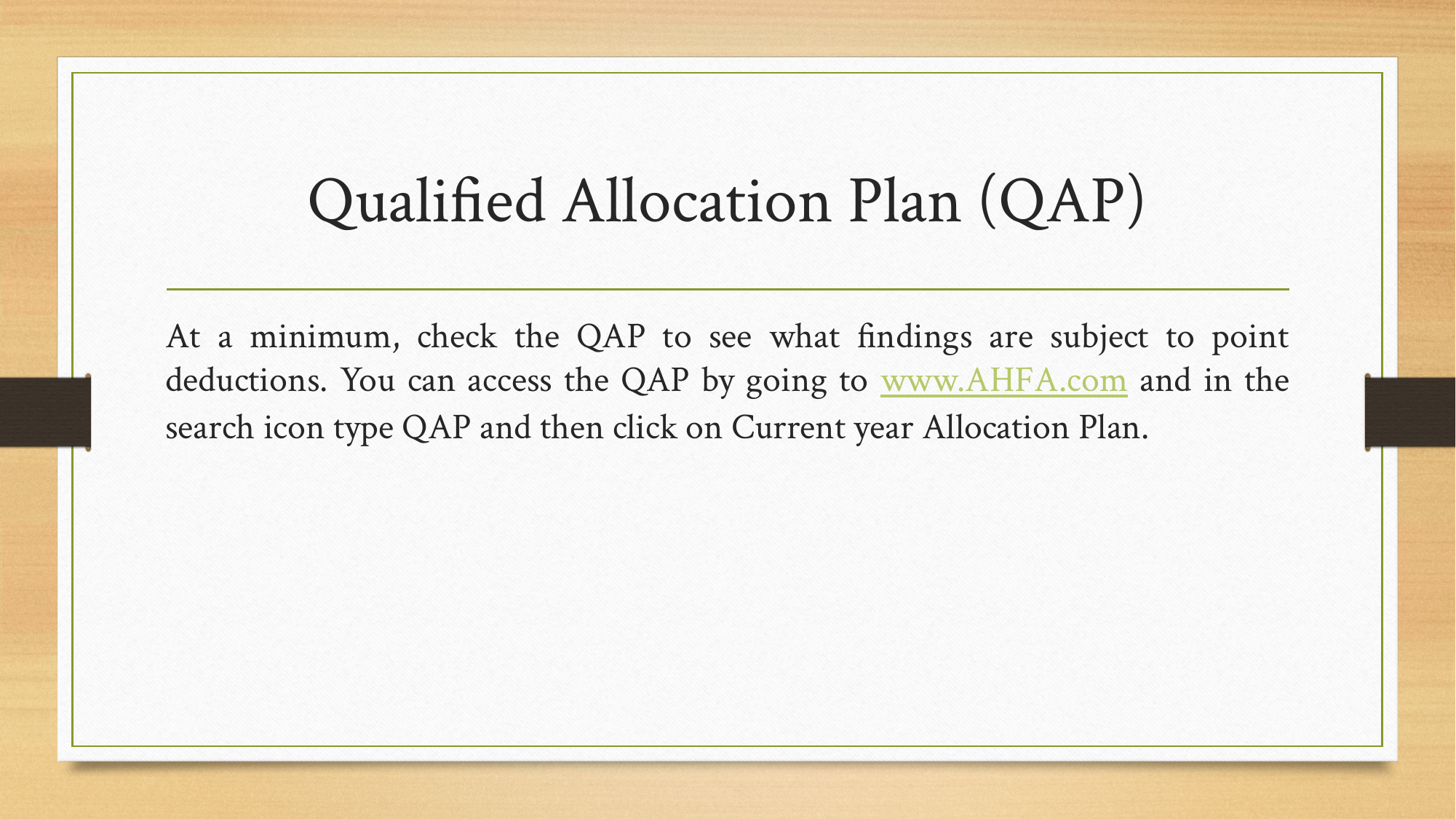

# Qualified Allocation Plan (QAP)
At a minimum, check the QAP to see what findings are subject to point deductions. You can access the QAP by going to www.AHFA.com and in the search icon type QAP and then click on Current year Allocation Plan.